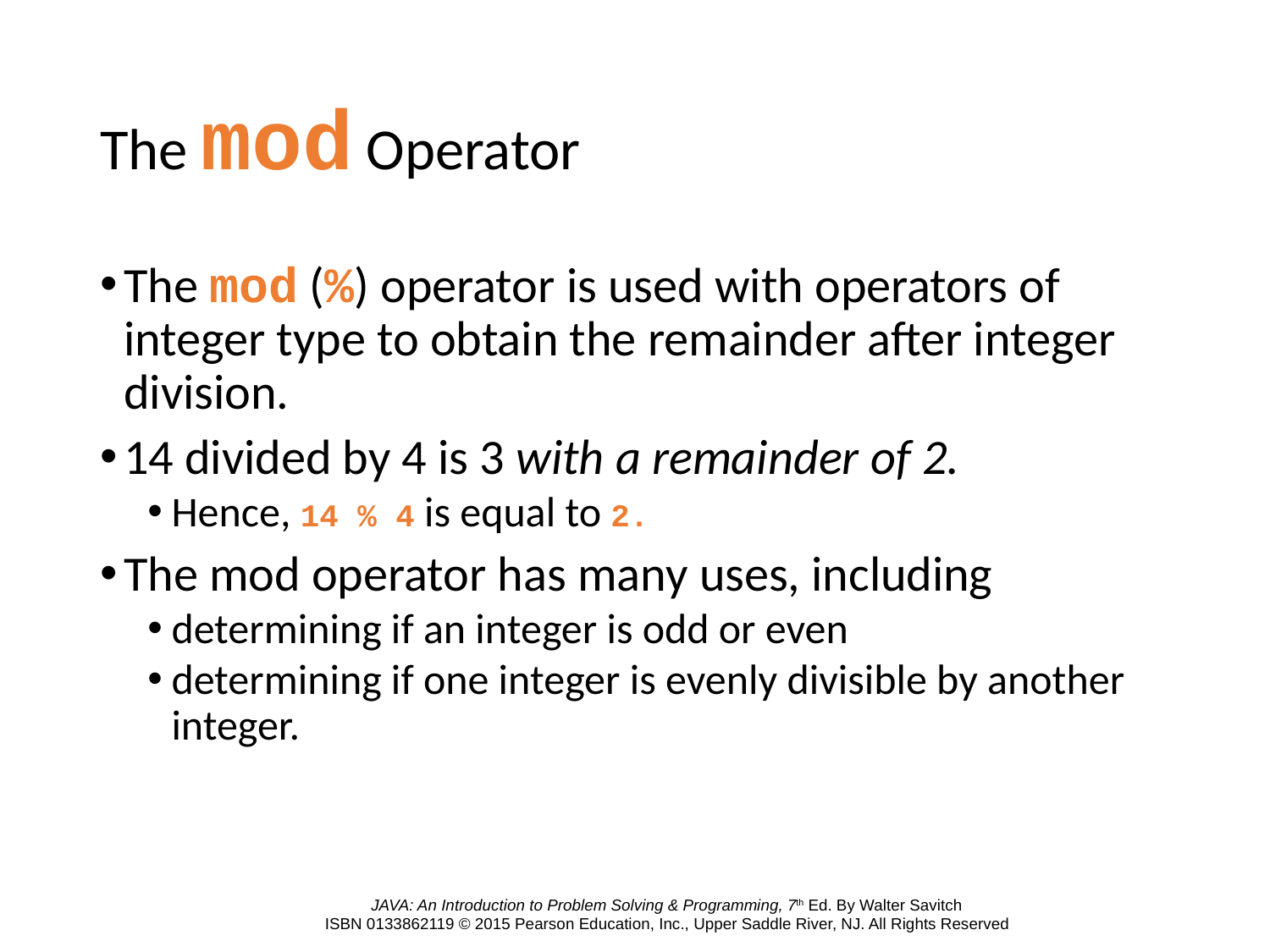

# The mod Operator
The mod (%) operator is used with operators of integer type to obtain the remainder after integer division.
14 divided by 4 is 3 with a remainder of 2.
Hence, 14 % 4 is equal to 2.
The mod operator has many uses, including
determining if an integer is odd or even
determining if one integer is evenly divisible by another integer.